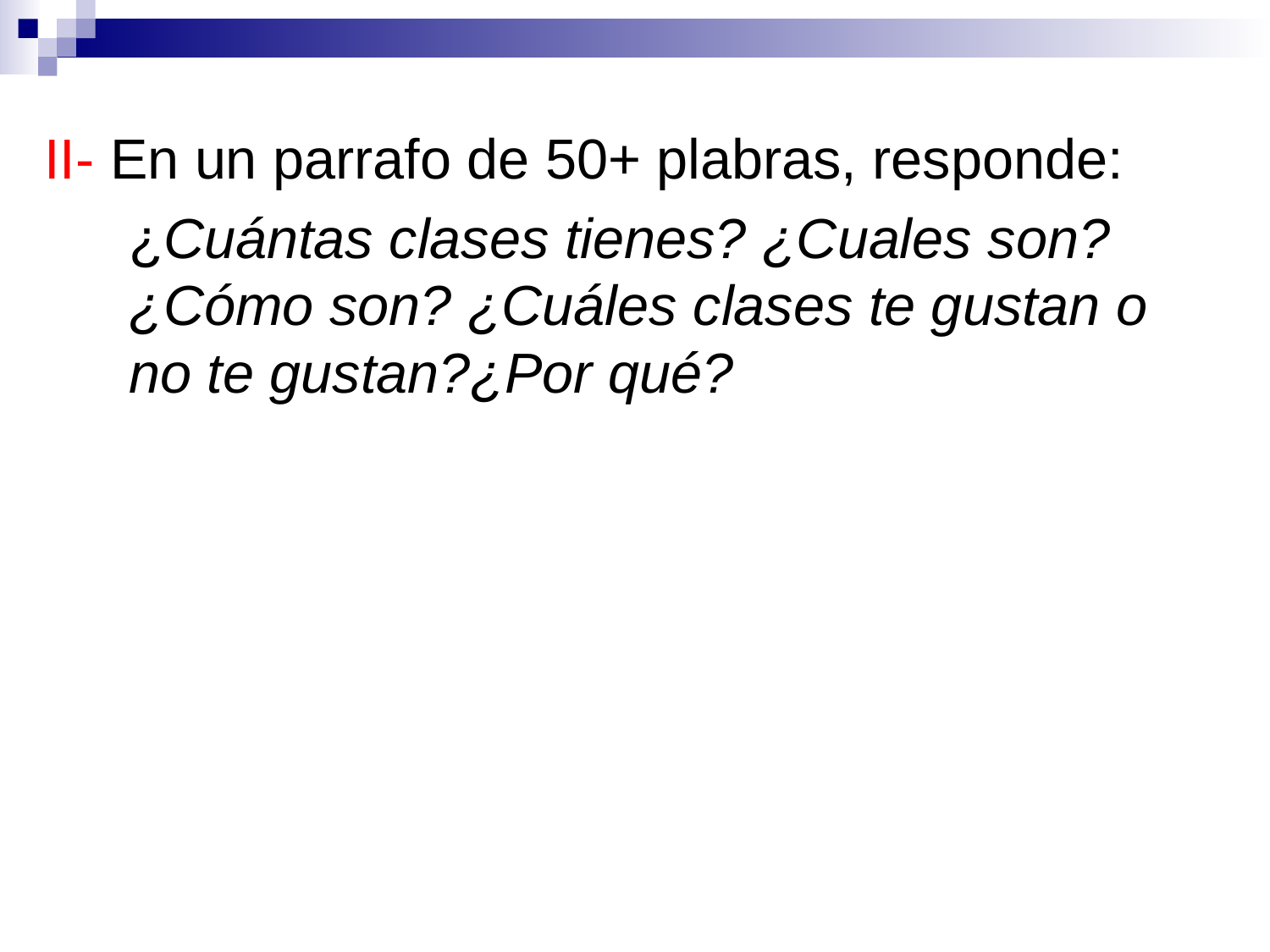

II- En un parrafo de 50+ plabras, responde:
	¿Cuántas clases tienes? ¿Cuales son? ¿Cómo son? ¿Cuáles clases te gustan o no te gustan?¿Por qué?